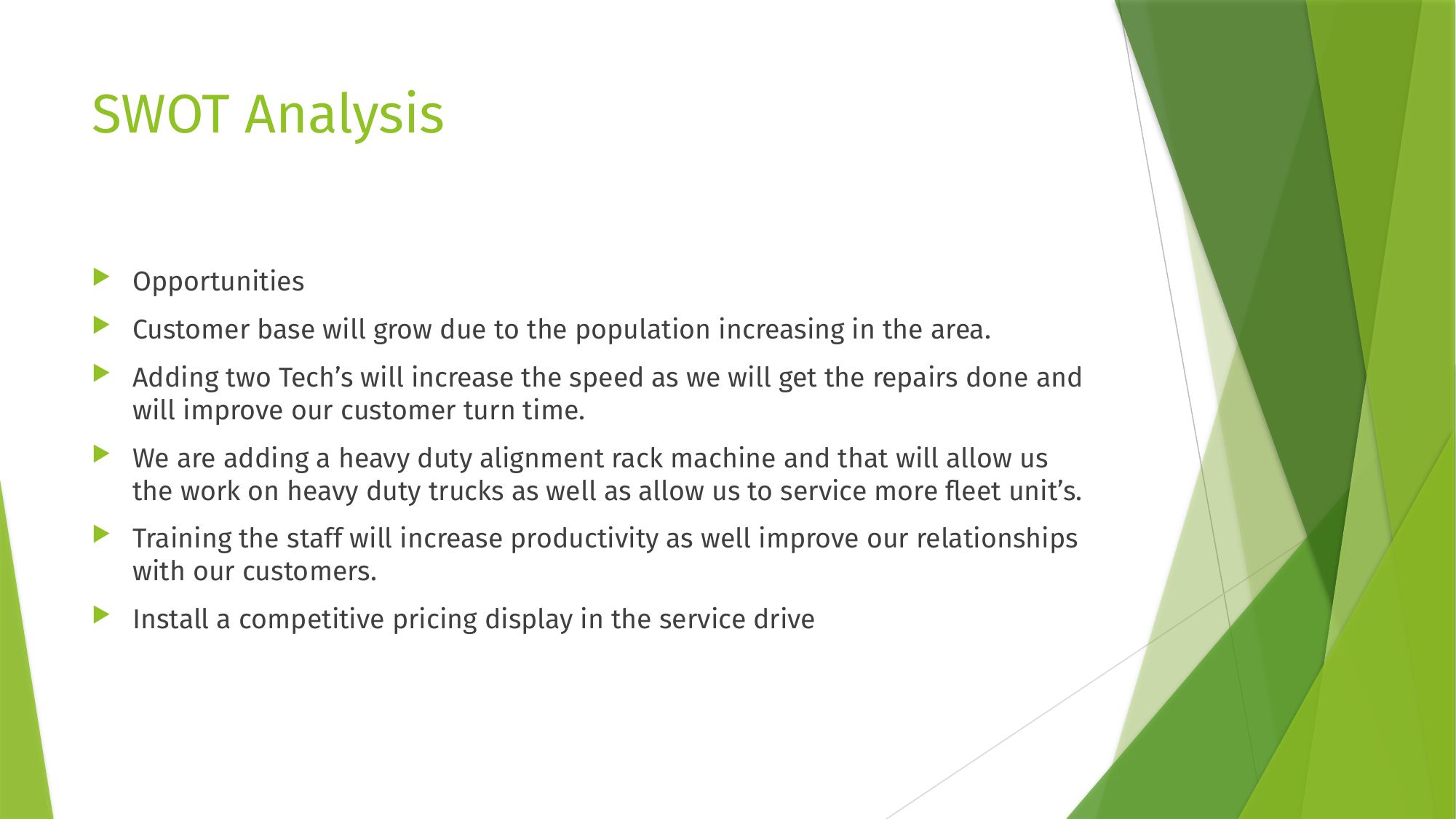

# SWOT Analysis
Opportunities
Customer base will grow due to the population increasing in the area.
Adding two Tech’s will increase the speed as we will get the repairs done and will improve our customer turn time.
We are adding a heavy duty alignment rack machine and that will allow us the work on heavy duty trucks as well as allow us to service more fleet unit’s.
Training the staff will increase productivity as well improve our relationships with our customers.
Install a competitive pricing display in the service drive